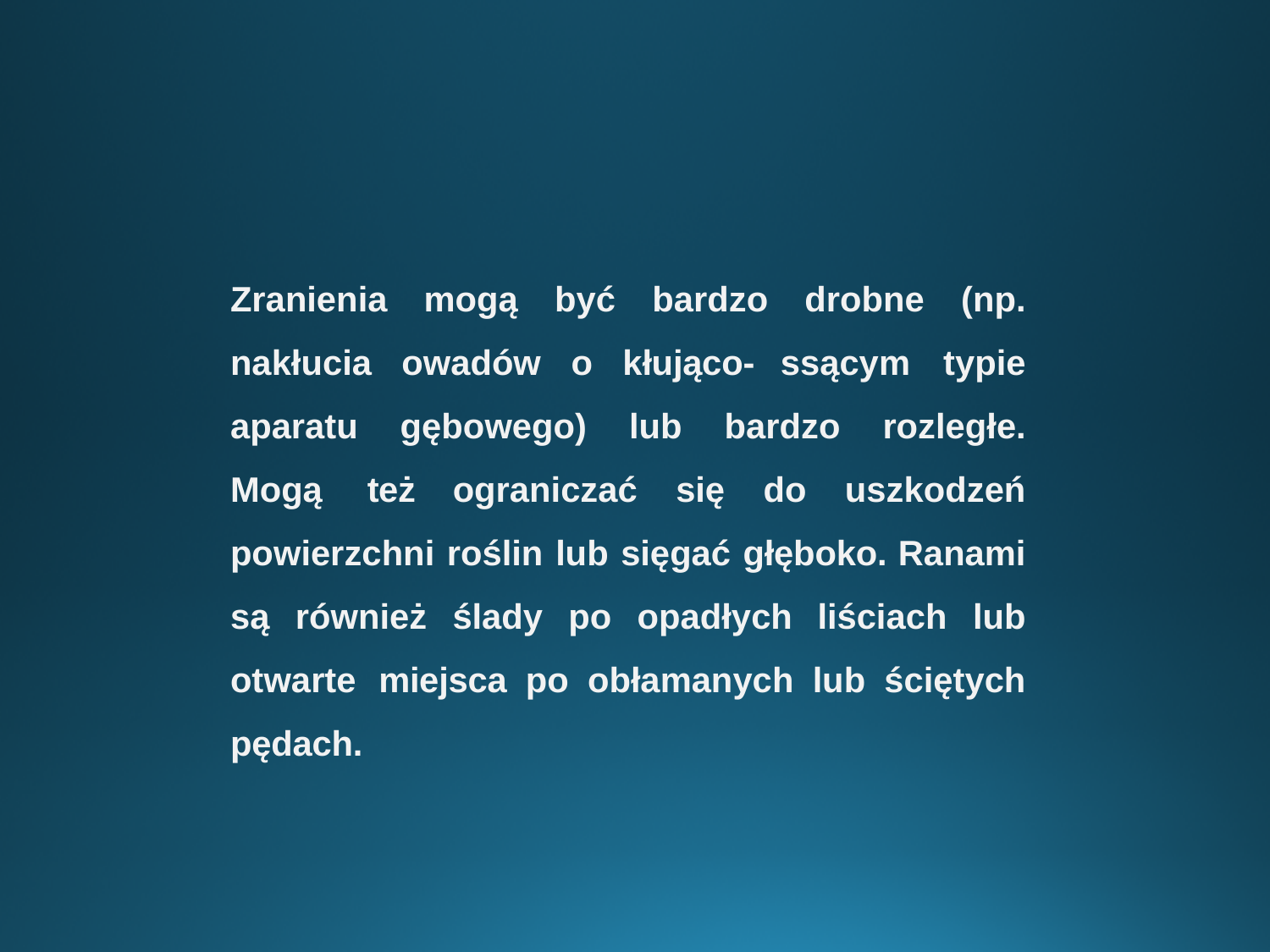

Zranienia mogą być bardzo drobne (np. nakłucia owadów o kłująco- ssącym typie aparatu gębowego) lub bardzo rozległe. Mogą też ograniczać się do uszkodzeń powierzchni roślin lub sięgać głęboko. Ranami są również ślady po opadłych liściach lub otwarte miejsca po obłamanych lub ściętych pędach.